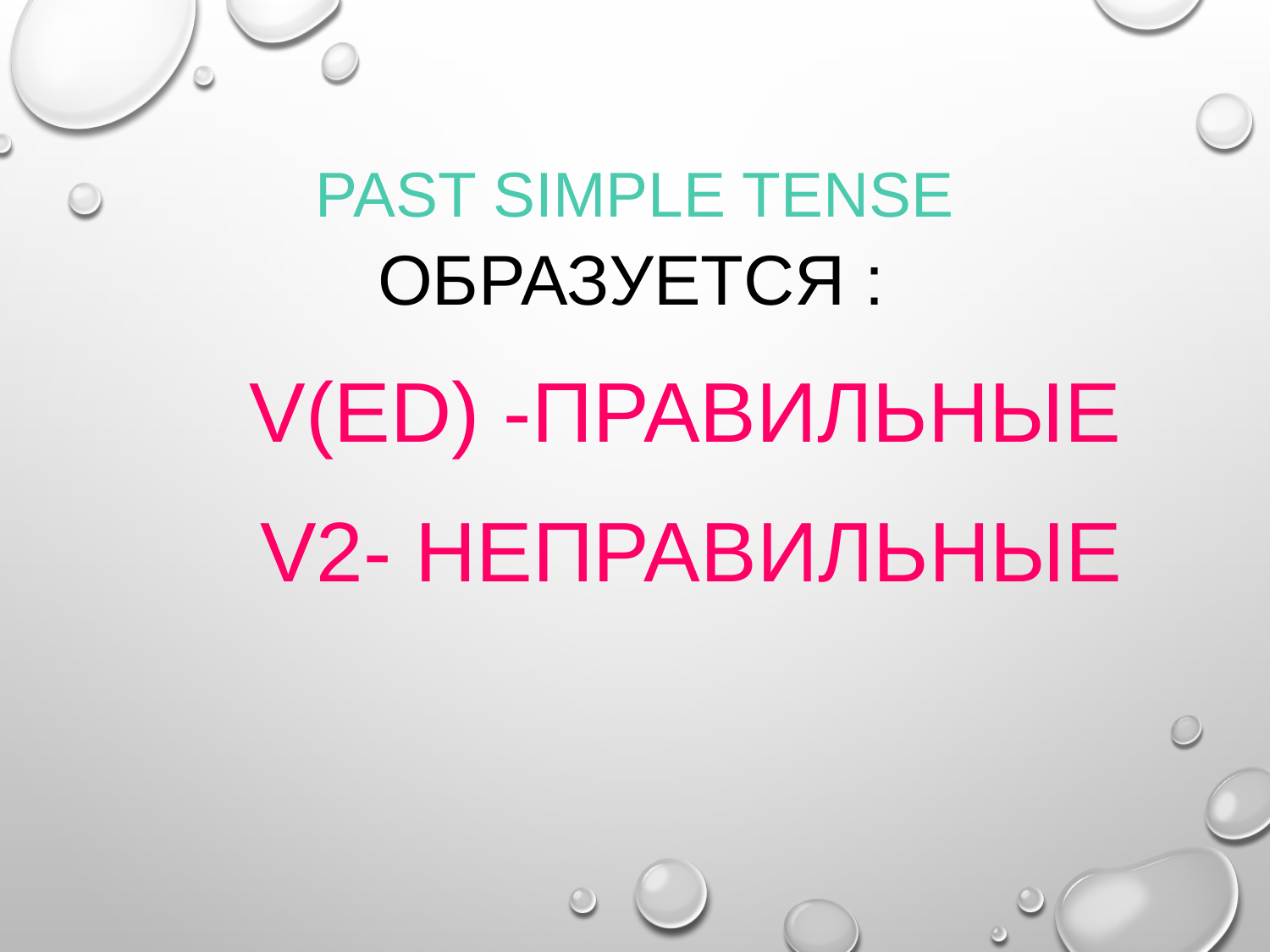

# PAST SIMPLE TENSE
     Образуется :
   V(ed) -правильные
   V2- неправильные